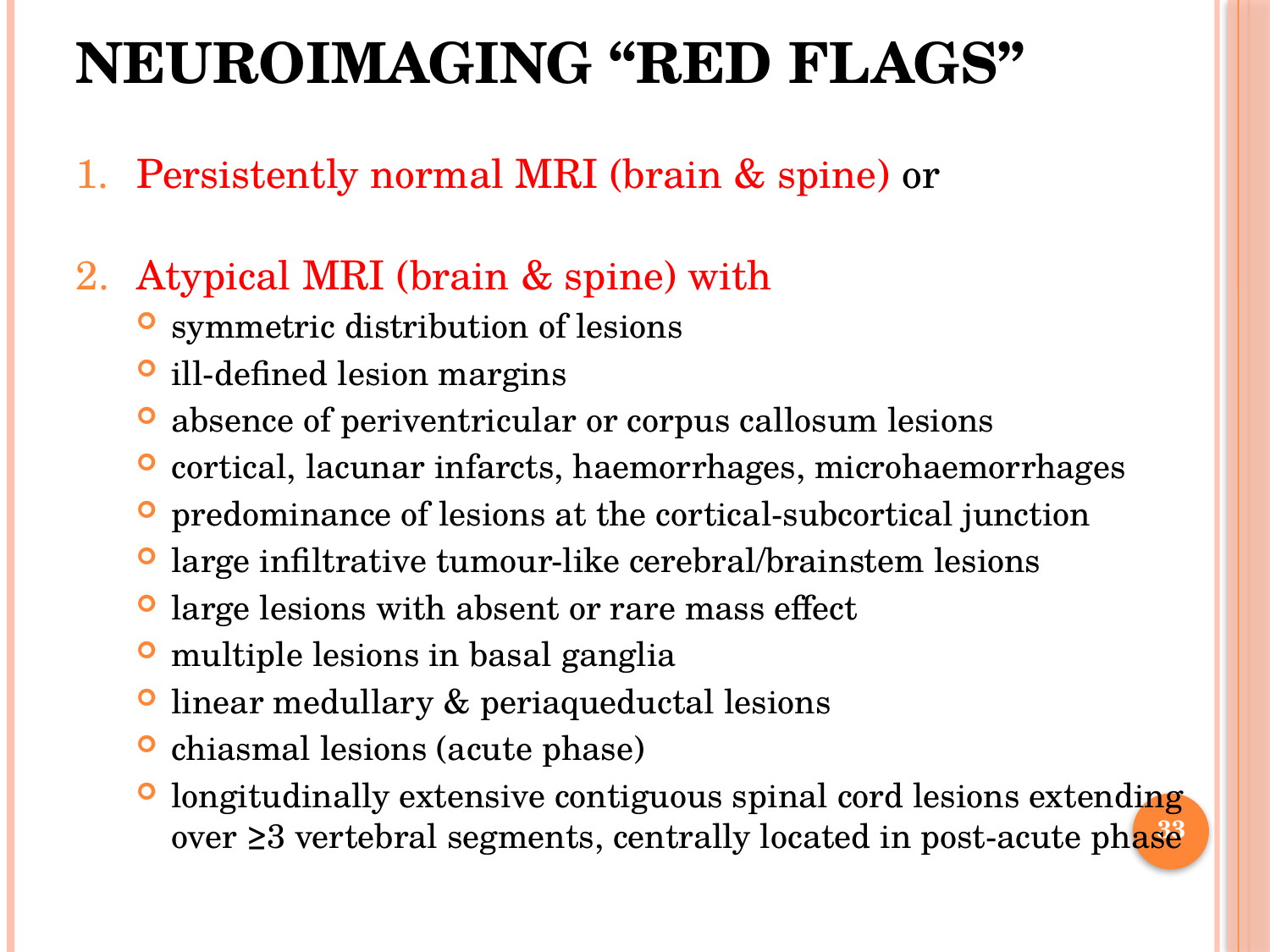

# NEUROIMAGING “RED FLAGS”
Persistently normal MRI (brain & spine) or

Atypical MRI (brain & spine) with
symmetric distribution of lesions
ill-defined lesion margins
absence of periventricular or corpus callosum lesions
cortical, lacunar infarcts, haemorrhages, microhaemorrhages
predominance of lesions at the cortical-subcortical junction
large infiltrative tumour-like cerebral/brainstem lesions
large lesions with absent or rare mass effect
multiple lesions in basal ganglia
linear medullary & periaqueductal lesions
chiasmal lesions (acute phase)
longitudinally extensive contiguous spinal cord lesions extending over ≥3 vertebral segments, centrally located in post-acute phase

33